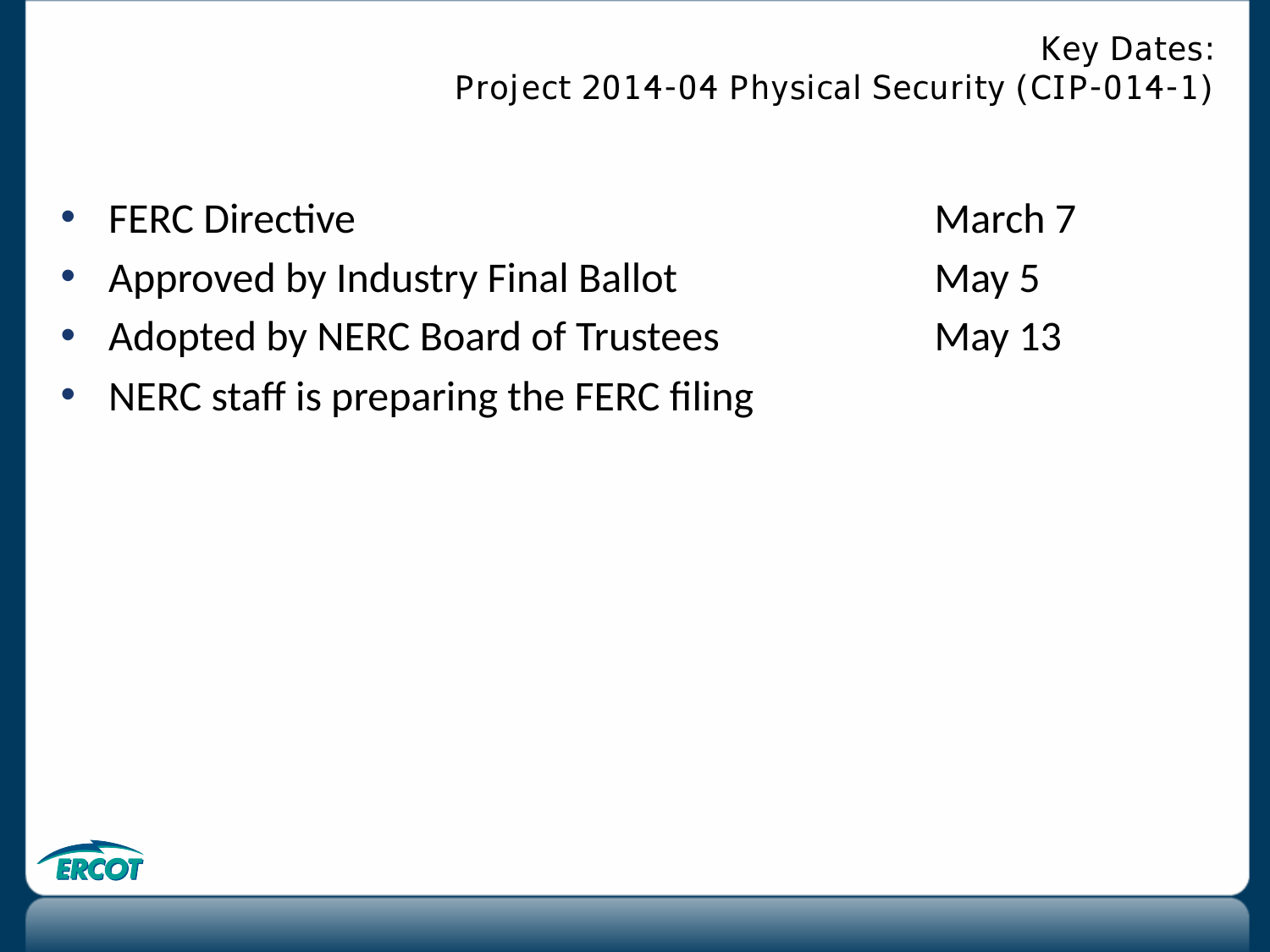

# Key Dates: Project 2014-04 Physical Security (CIP-014-1)
FERC Directive 	March 7
Approved by Industry Final Ballot	May 5
Adopted by NERC Board of Trustees 	May 13
NERC staff is preparing the FERC filing